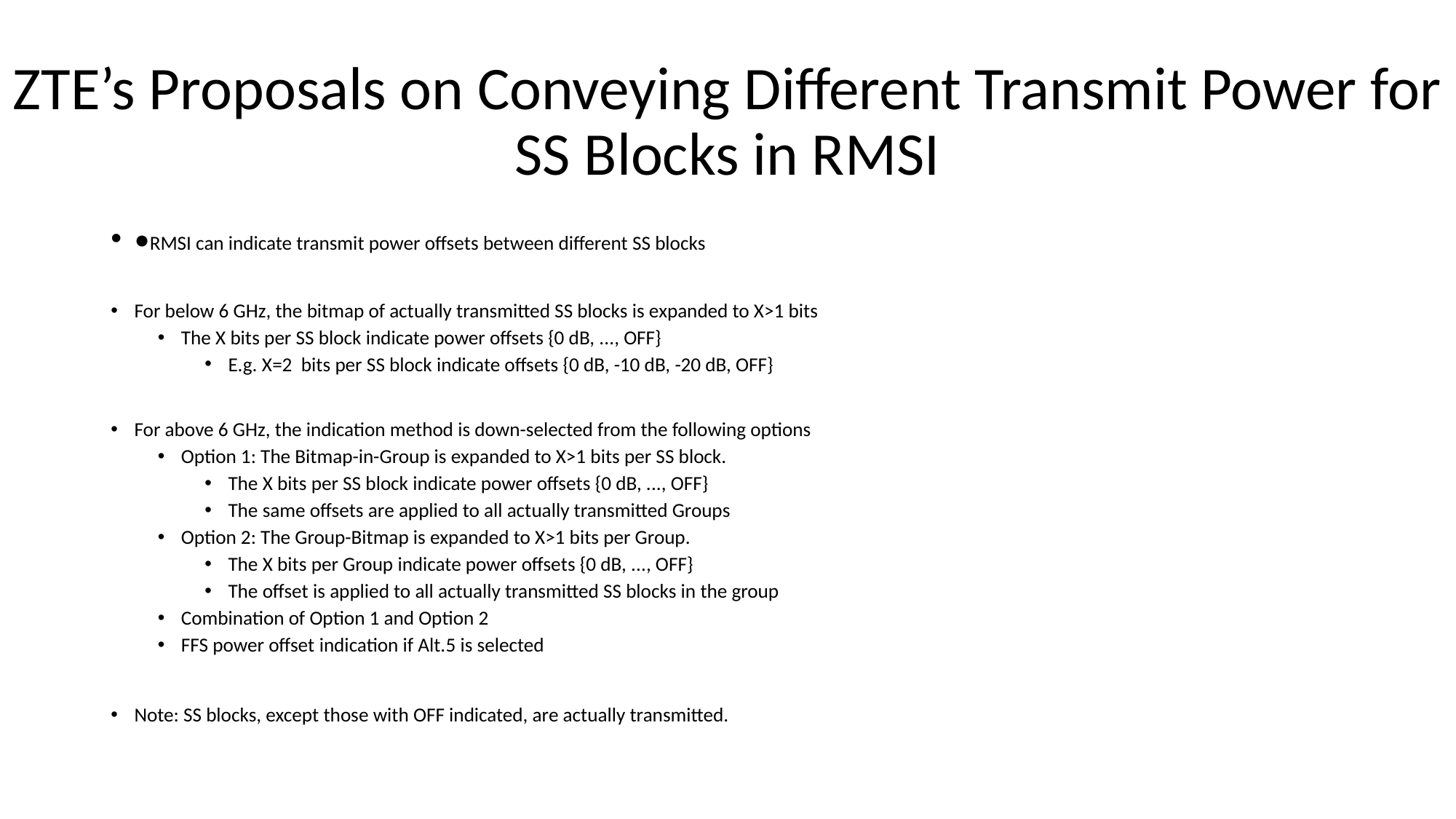

# ZTE’s Proposals on Conveying Different Transmit Power for SS Blocks in RMSI
•RMSI can indicate transmit power offsets between different SS blocks

For below 6 GHz, the bitmap of actually transmitted SS blocks is expanded to X>1 bits
The X bits per SS block indicate power offsets {0 dB, ..., OFF}
E.g. X=2  bits per SS block indicate offsets {0 dB, -10 dB, -20 dB, OFF}

For above 6 GHz, the indication method is down-selected from the following options
Option 1: The Bitmap-in-Group is expanded to X>1 bits per SS block.
The X bits per SS block indicate power offsets {0 dB, ..., OFF}
The same offsets are applied to all actually transmitted Groups
Option 2: The Group-Bitmap is expanded to X>1 bits per Group.
The X bits per Group indicate power offsets {0 dB, ..., OFF}
The offset is applied to all actually transmitted SS blocks in the group
Combination of Option 1 and Option 2
FFS power offset indication if Alt.5 is selected

Note: SS blocks, except those with OFF indicated, are actually transmitted.